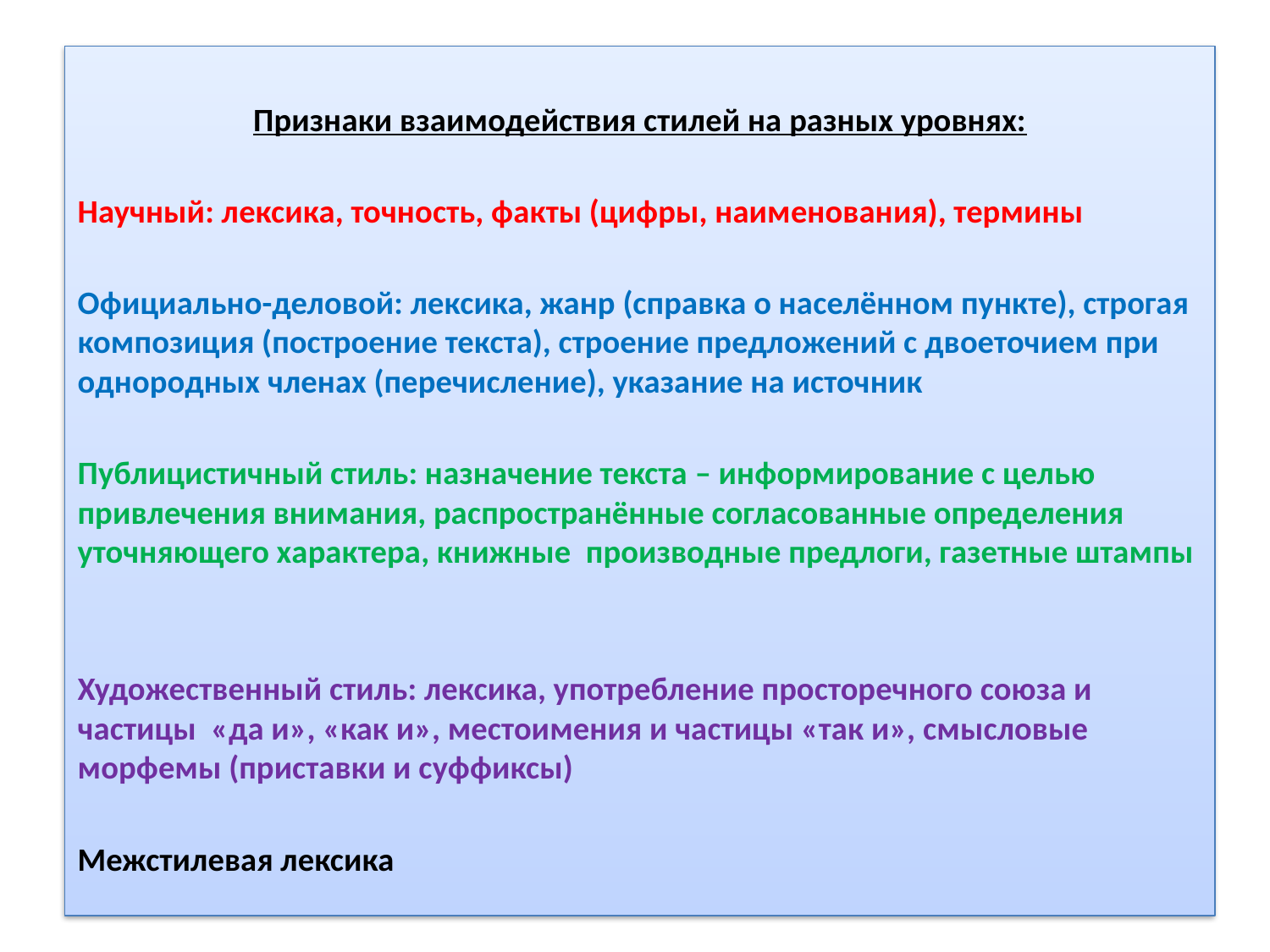

Признаки взаимодействия стилей на разных уровнях:

Научный: лексика, точность, факты (цифры, наименования), термины

Официально-деловой: лексика, жанр (справка о населённом пункте), строгая композиция (построение текста), строение предложений с двоеточием при однородных членах (перечисление), указание на источник

Публицистичный стиль: назначение текста – информирование с целью привлечения внимания, распространённые согласованные определения уточняющего характера, книжные  производные предлоги, газетные штампы

Художественный стиль: лексика, употребление просторечного союза и частицы  «да и», «как и», местоимения и частицы «так и», смысловые морфемы (приставки и суффиксы)

Межстилевая лексика